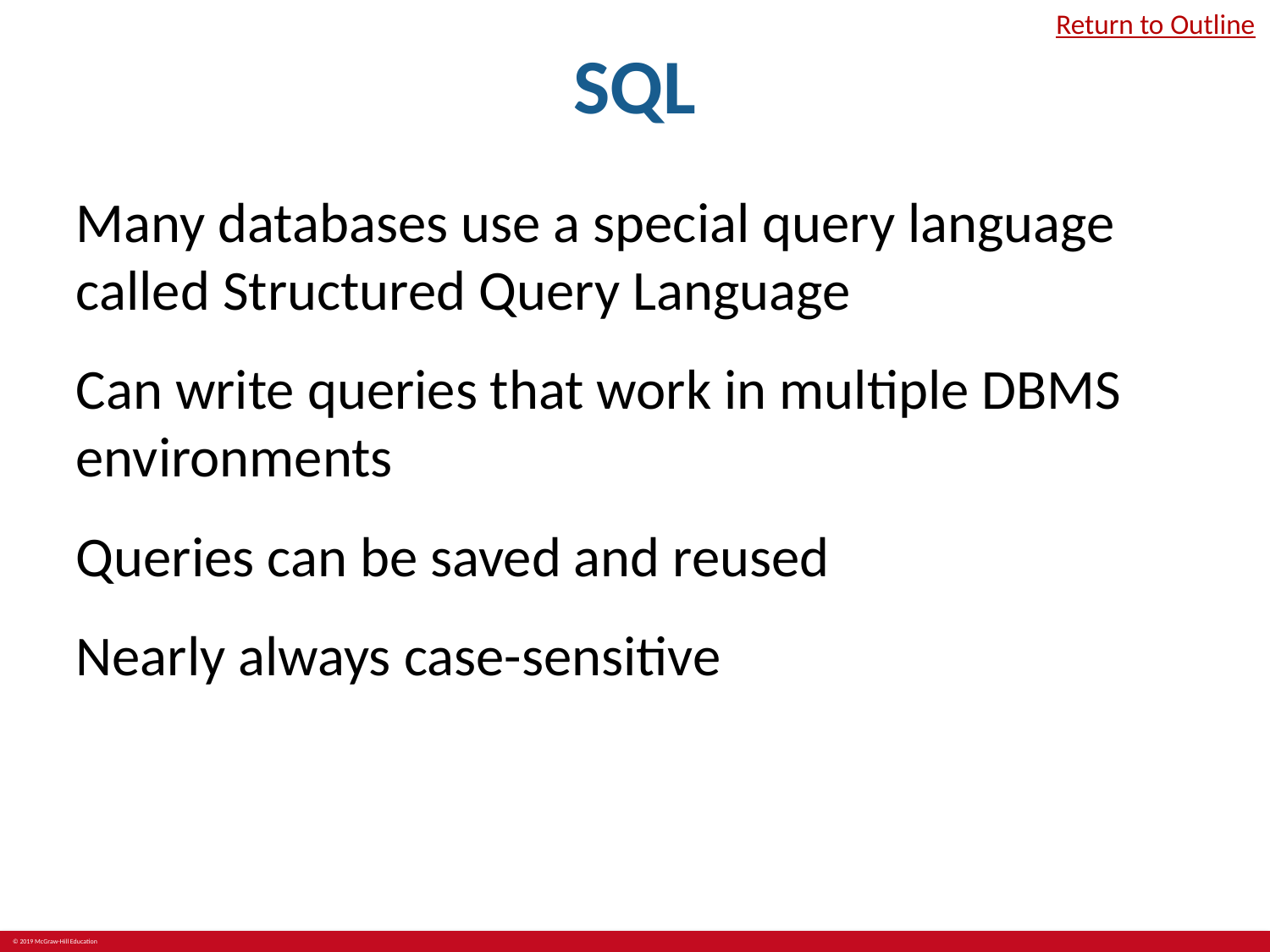

# SQL
Return to Outline
Many databases use a special query language called Structured Query Language
Can write queries that work in multiple DBMS environments
Queries can be saved and reused
Nearly always case-sensitive